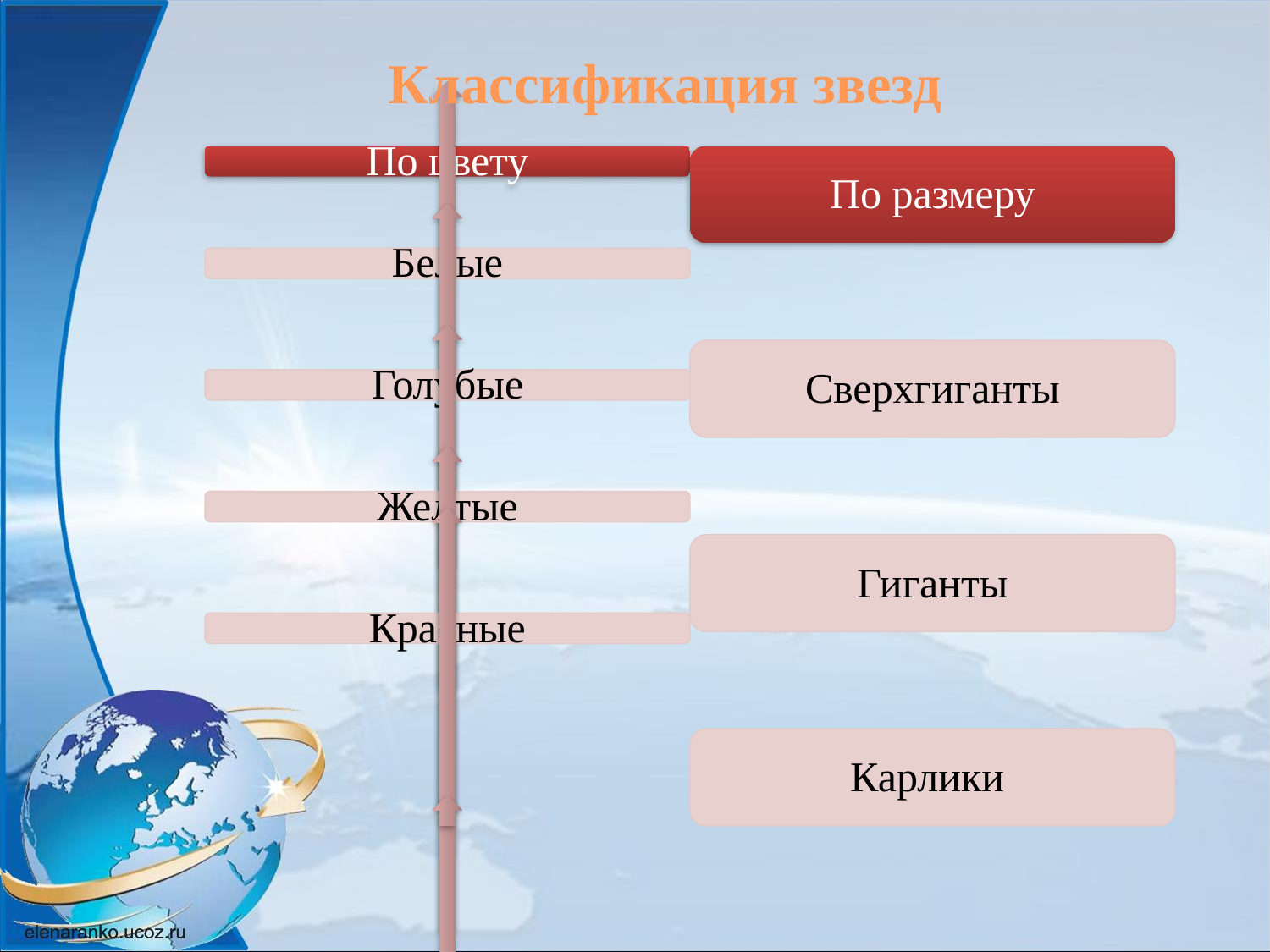

Классификация звезд
Белые
Голубые
По размеру
Сверхгиганты
Гиганты
Желтые
Красные
Карлики
По цвету